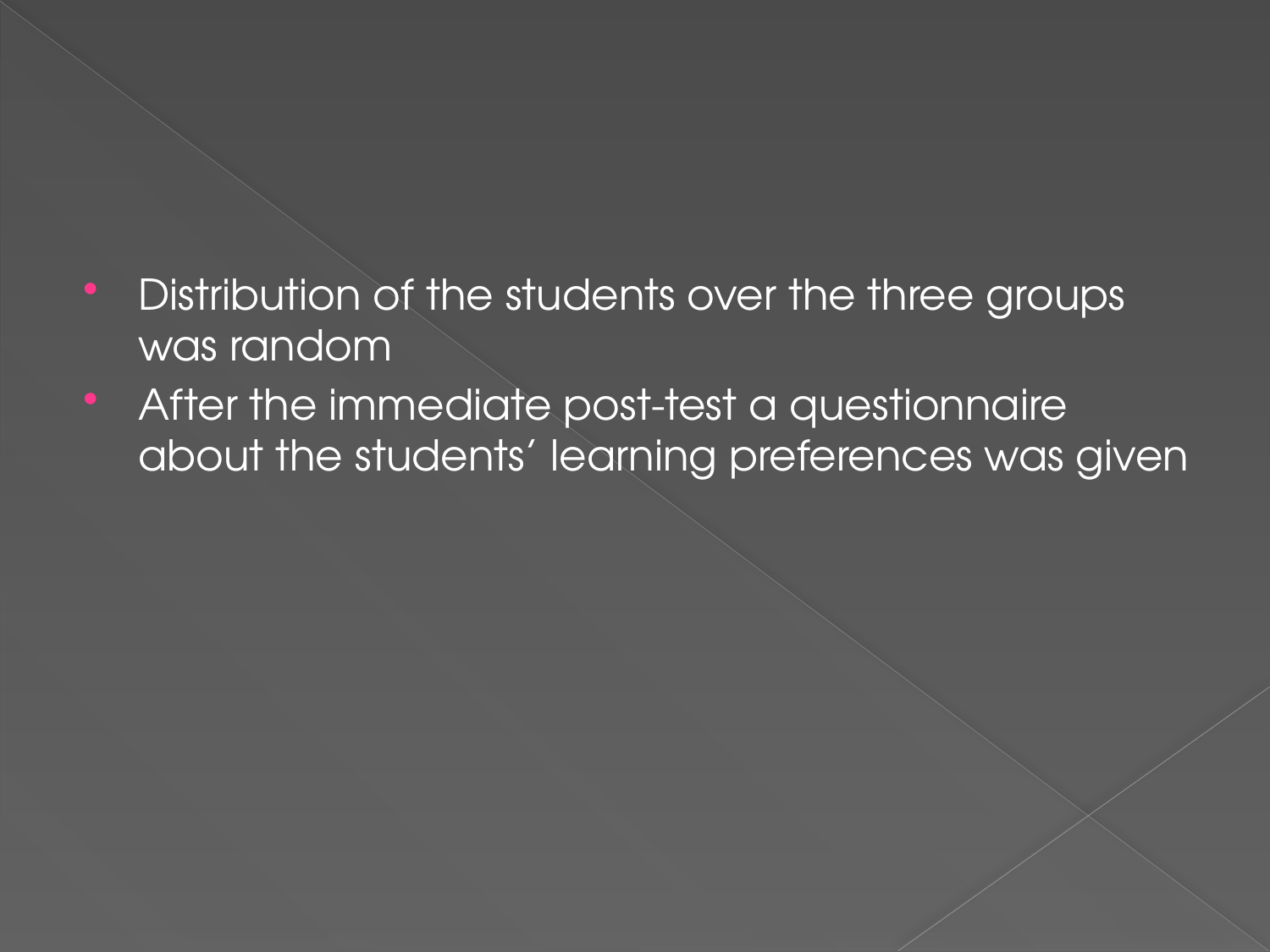

#
Distribution of the students over the three groups was random
After the immediate post-test a questionnaire about the students’ learning preferences was given